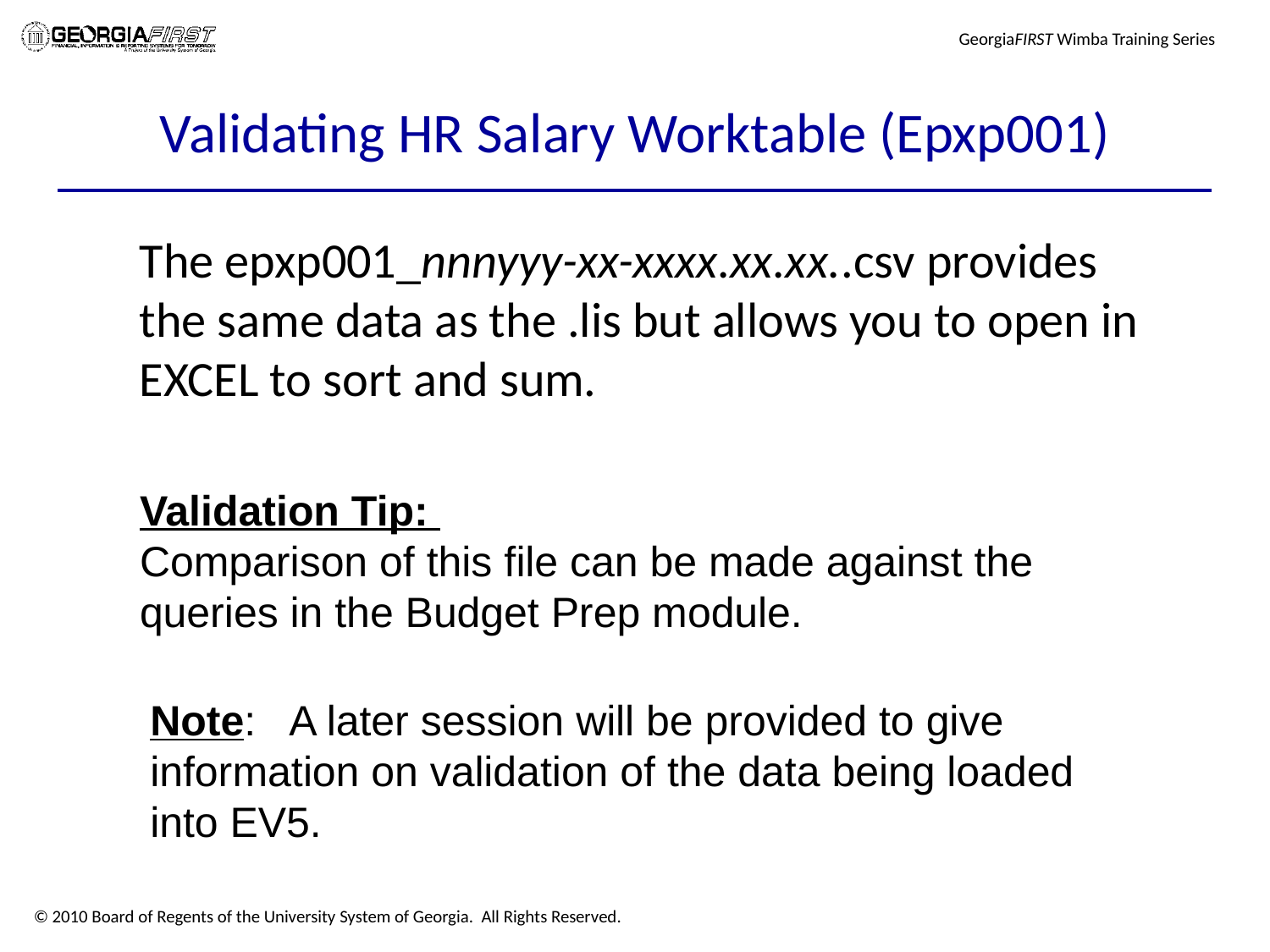

# Validating HR Salary Worktable (Epxp001)
The epxp001_nnnyyy-xx-xxxx.xx.xx..csv provides the same data as the .lis but allows you to open in EXCEL to sort and sum.
Validation Tip:
Comparison of this file can be made against the queries in the Budget Prep module.
Note:   A later session will be provided to give information on validation of the data being loaded into EV5.